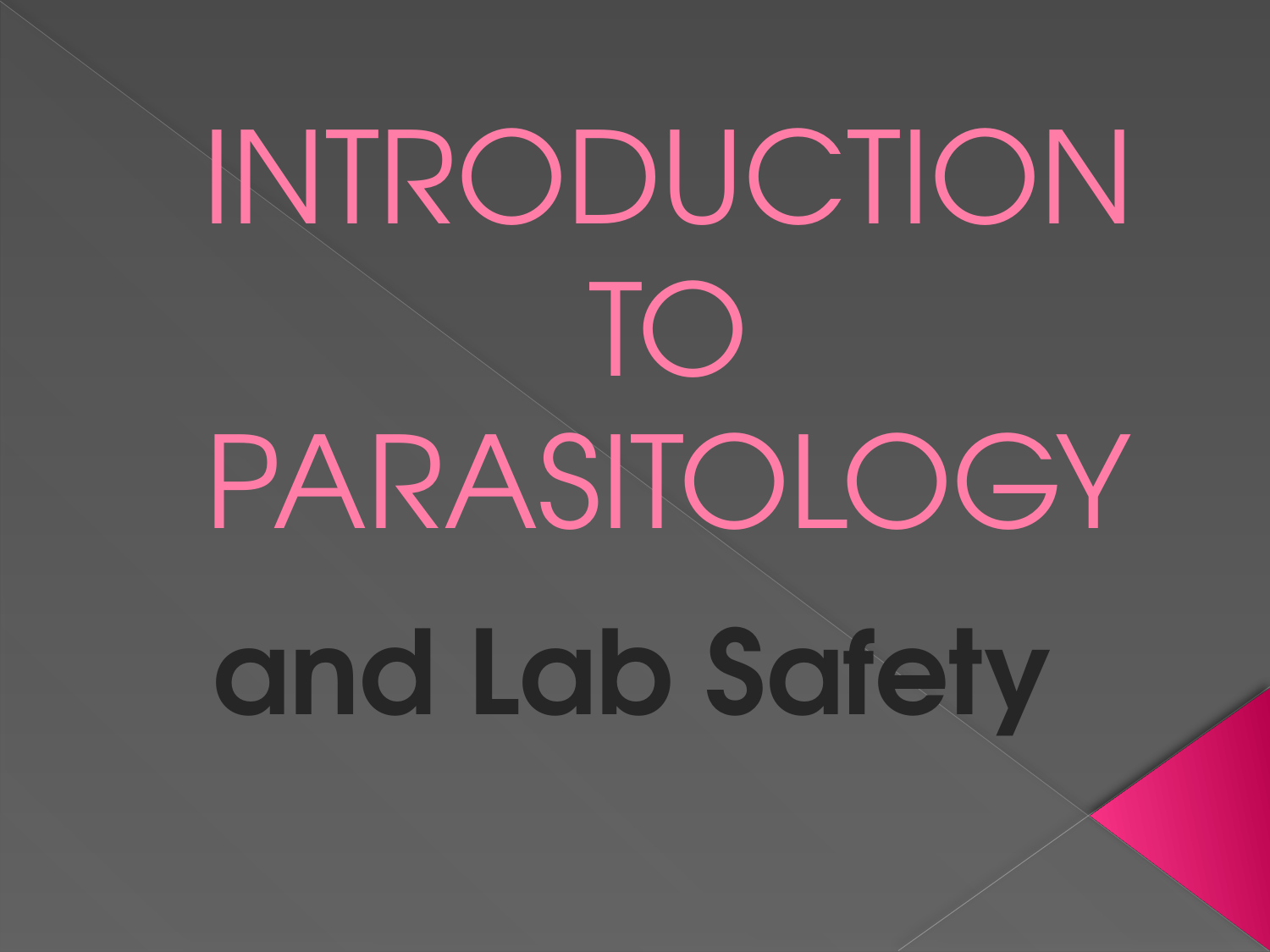

# INTRODUCTION TO PARASITOLOGY
and Lab Safety